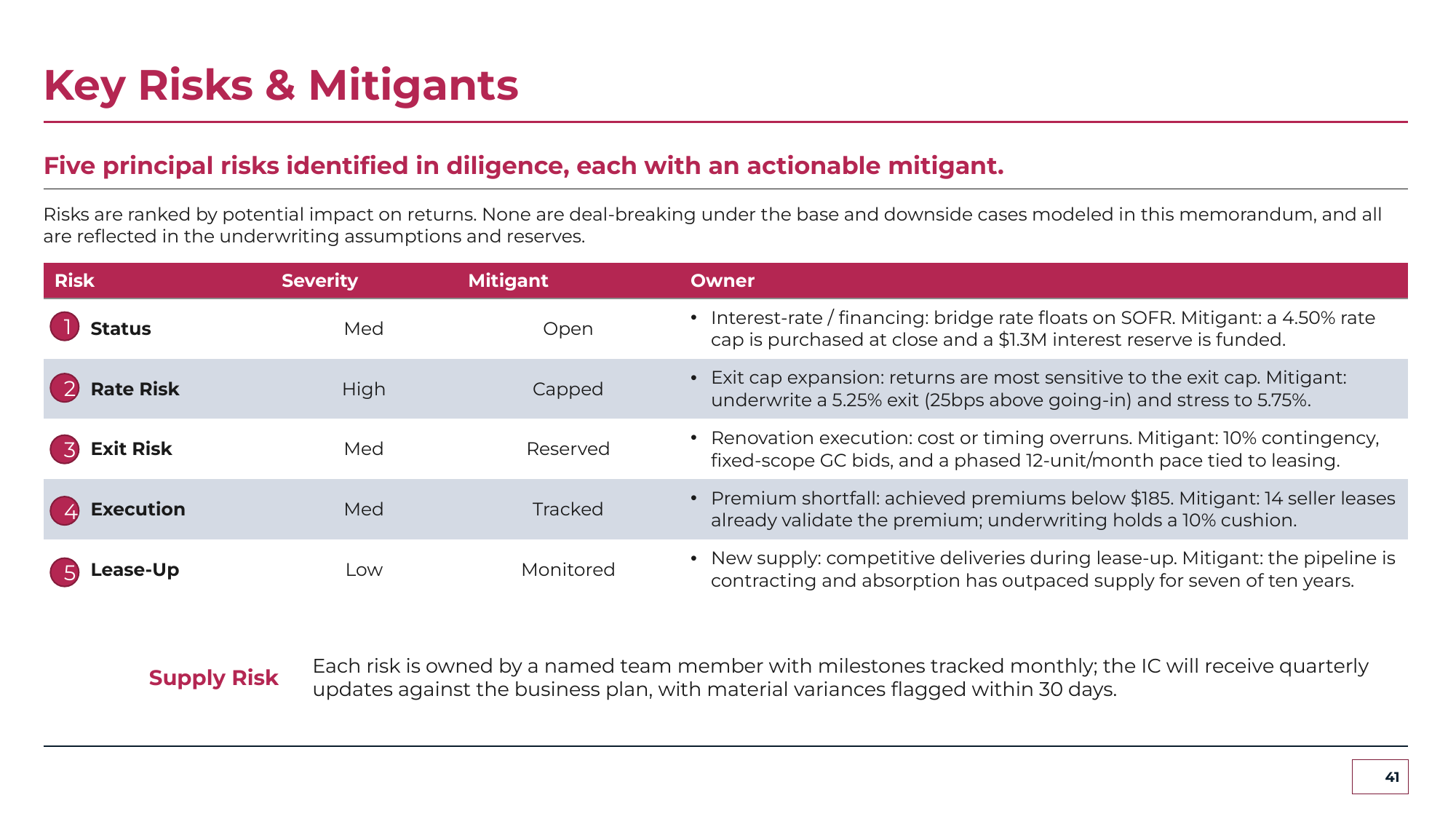

# Key Risks & Mitigants
Five principal risks identified in diligence, each with an actionable mitigant.
Risks are ranked by potential impact on returns. None are deal-breaking under the base and downside cases modeled in this memorandum, and all are reflected in the underwriting assumptions and reserves.
| Risk | Severity | Mitigant | Owner |
| --- | --- | --- | --- |
| Status | Med | Open | Interest-rate / financing: bridge rate floats on SOFR. Mitigant: a 4.50% rate cap is purchased at close and a $1.3M interest reserve is funded. |
| Rate Risk | High | Capped | Exit cap expansion: returns are most sensitive to the exit cap. Mitigant: underwrite a 5.25% exit (25bps above going-in) and stress to 5.75%. |
| Exit Risk | Med | Reserved | Renovation execution: cost or timing overruns. Mitigant: 10% contingency, fixed-scope GC bids, and a phased 12-unit/month pace tied to leasing. |
| Execution | Med | Tracked | Premium shortfall: achieved premiums below $185. Mitigant: 14 seller leases already validate the premium; underwriting holds a 10% cushion. |
| Lease-Up | Low | Monitored | New supply: competitive deliveries during lease-up. Mitigant: the pipeline is contracting and absorption has outpaced supply for seven of ten years. |
1
2
3
4
5
Supply Risk
Each risk is owned by a named team member with milestones tracked monthly; the IC will receive quarterly updates against the business plan, with material variances flagged within 30 days.
41